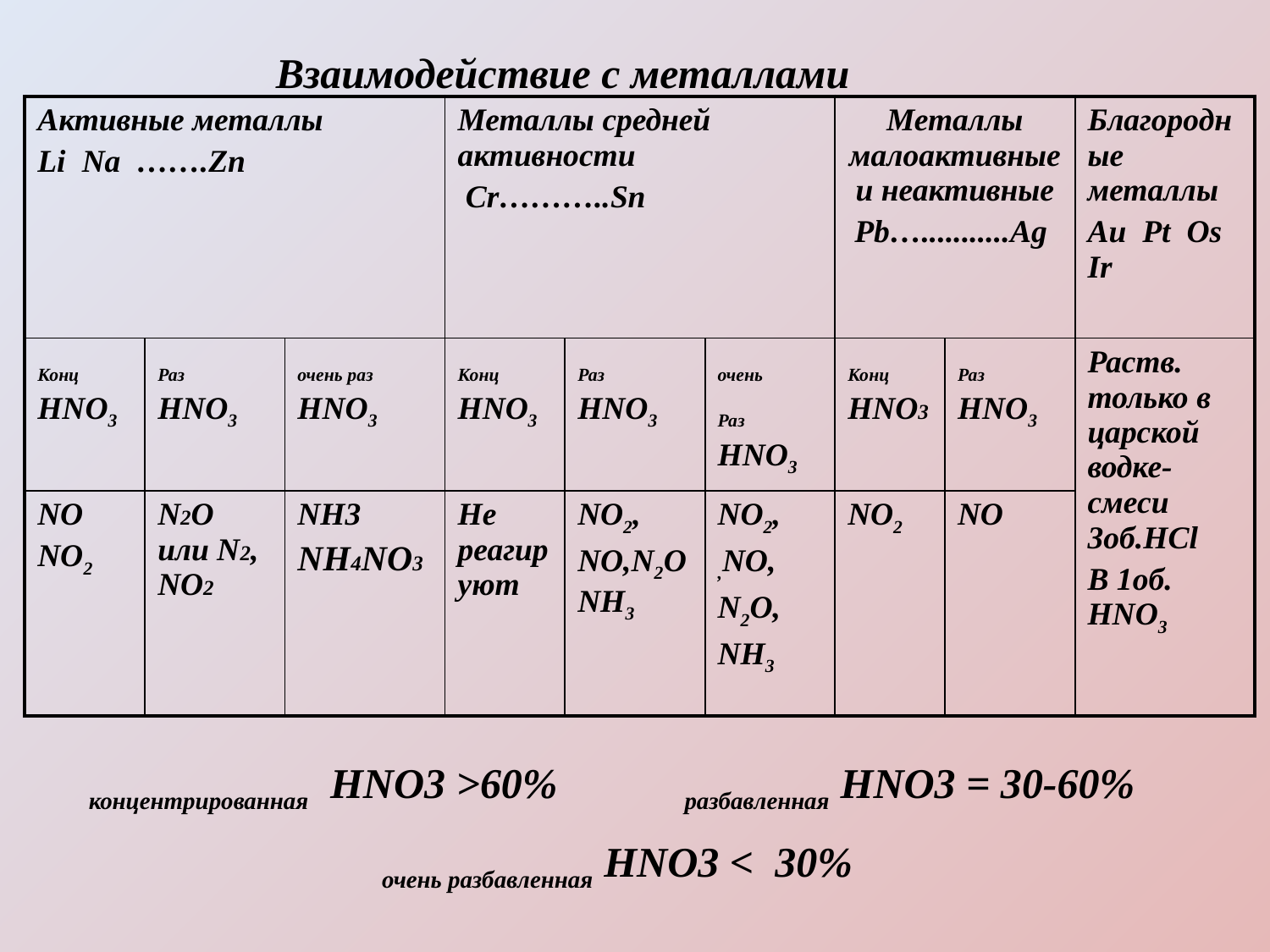

#
Взаимодействие с металлами
| Активные металлы Li Na …….Zn |  |  | Металлы средней активности Cr………..Sn |  |  | Металлы малоактивные и неактивные Pb…...........Ag |  | Благородные металлы Au Pt Os Ir |
| --- | --- | --- | --- | --- | --- | --- | --- | --- |
| Конц HNO3 | Раз HNO3 | очень раз HNO3 | Конц HNO3 | Раз HNO3 | очень Раз HNO3 | Конц HNO3 | Раз HNO3 | Раств. только в царской водке-смеси 3об.HCl B 1об. HNO3 |
| NO NO2 | N2O или N2, NO2 | NH3 NH4NO3 | Не реагируют | NO2, NO,N2ONH3 | NO2, ,NO, N2O, NH3 | NO2 | NO |  |

 концентрированная  HNO3 >60%            разбавленная HNO3 = 30-60%
очень разбавленная HNO3 <  30%